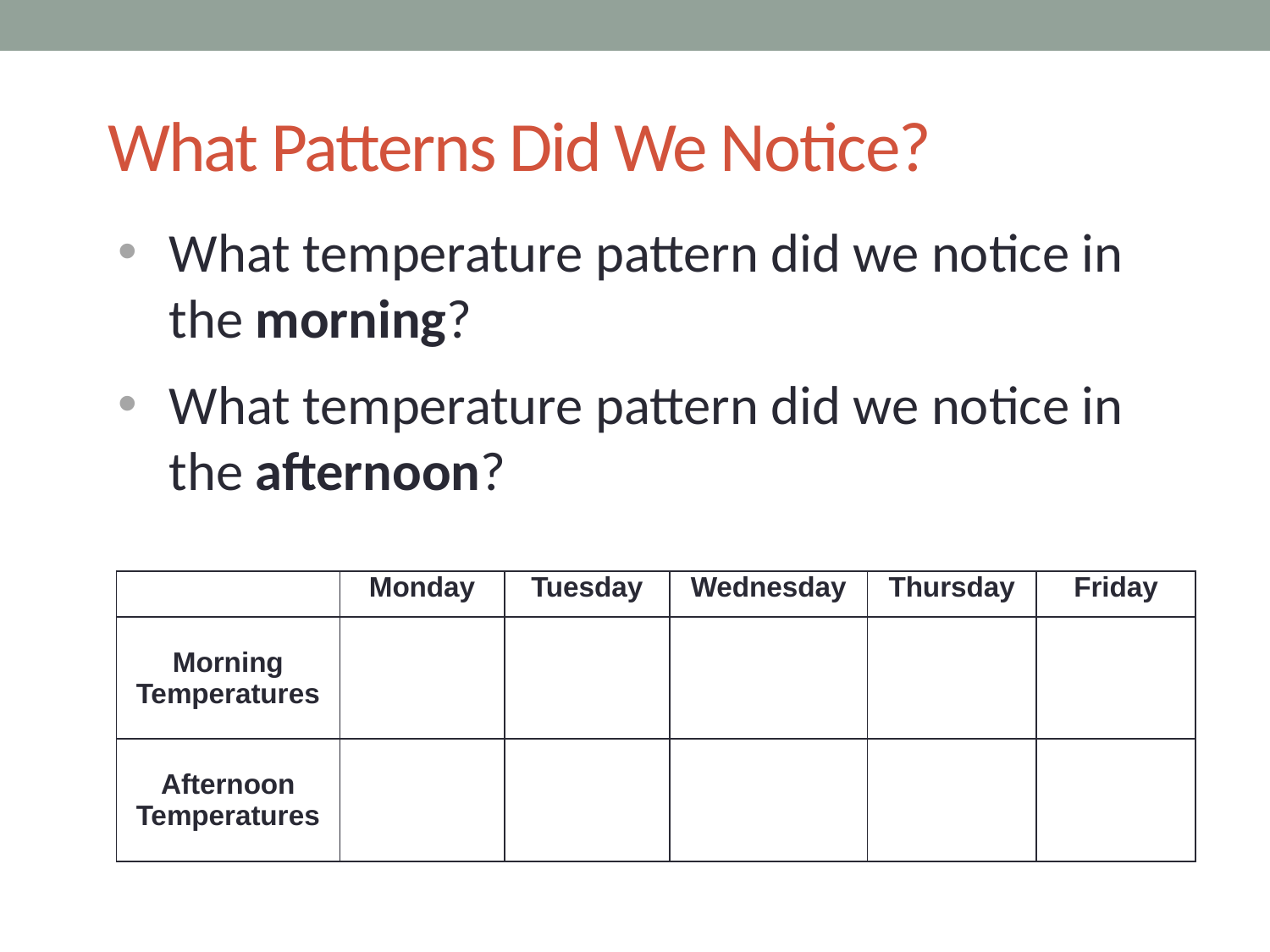

# What Patterns Did We Notice?
What temperature pattern did we notice in the morning?
What temperature pattern did we notice in the afternoon?

|  | Monday | Tuesday | Wednesday | Thursday | Friday |
| --- | --- | --- | --- | --- | --- |
| Morning Temperatures |  |  |  |  |  |
| Afternoon Temperatures |  |  |  |  |  |